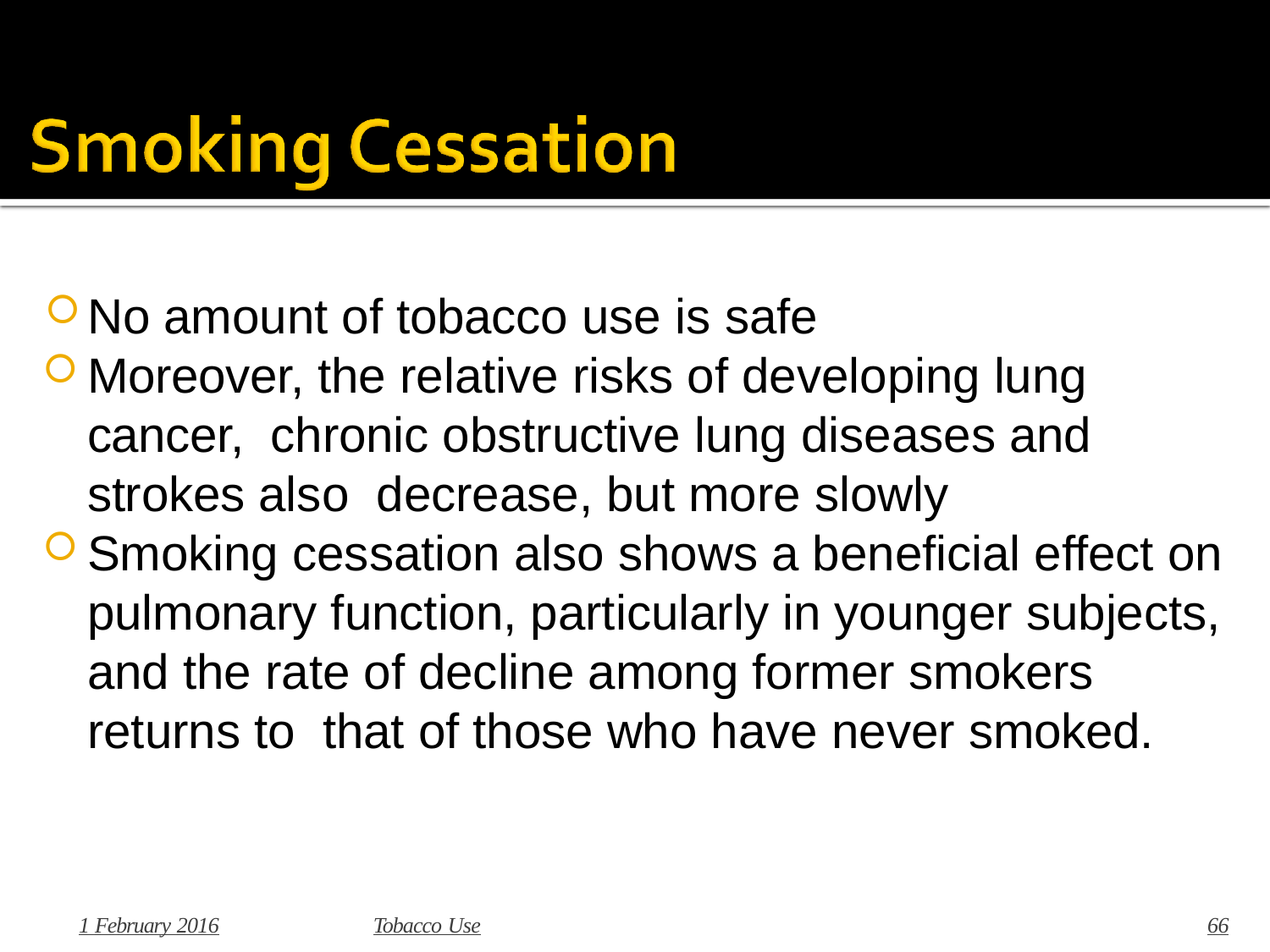

# No amount of tobacco use is safe
Moreover, the relative risks of developing lung cancer,  chronic obstructive lung diseases and strokes also  decrease, but more slowly
Smoking cessation also shows a beneficial effect on  pulmonary function, particularly in younger subjects,  and the rate of decline among former smokers returns to  that of those who have never smoked.
1 February 2016
Tobacco Use
66